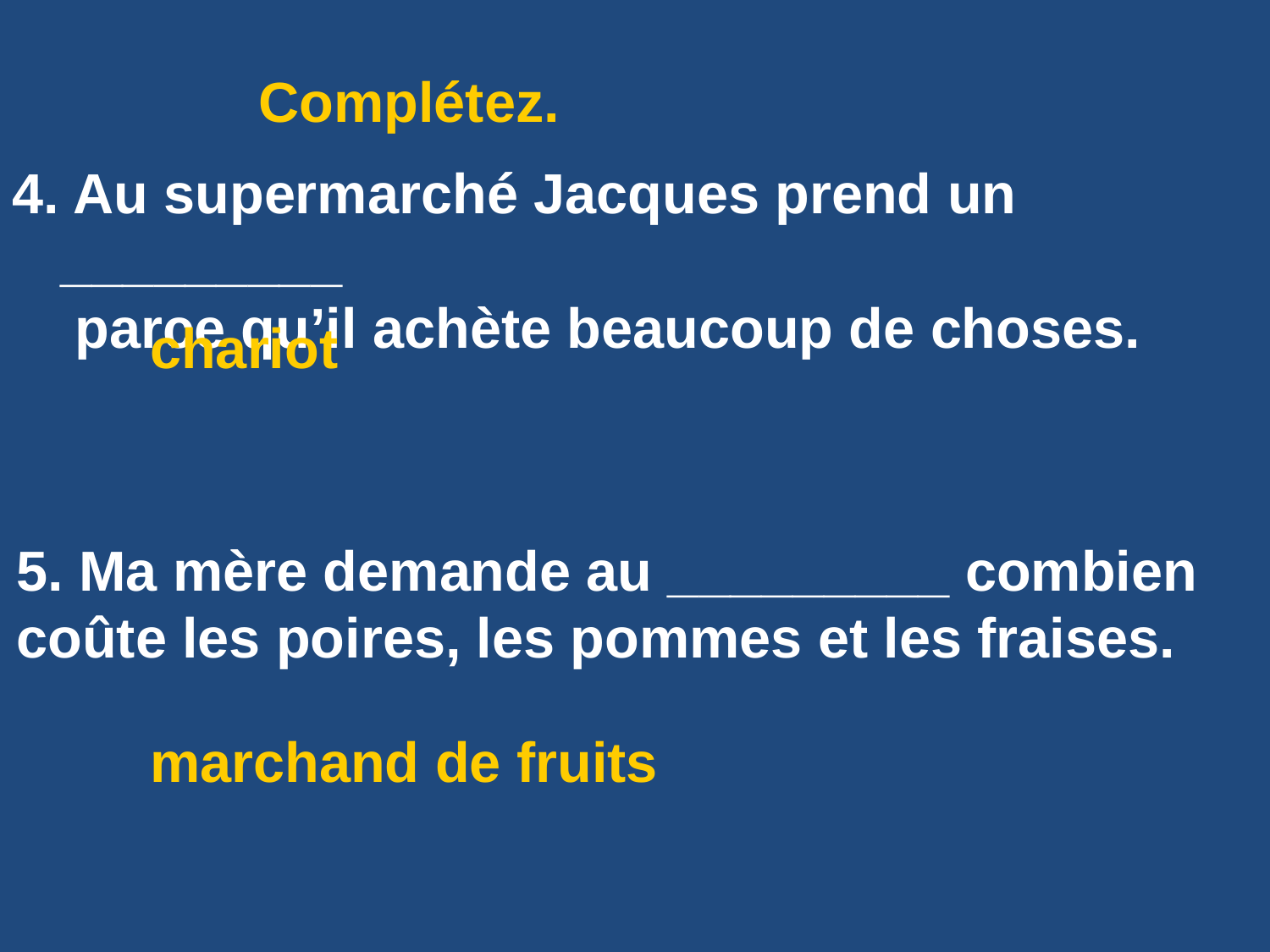

Complétez.
4. Au supermarché Jacques prend un _________
    parce qu’il achète beaucoup de choses.
chariot
5. Ma mère demande au _________ combien coûte les poires, les pommes et les fraises.
marchand de fruits